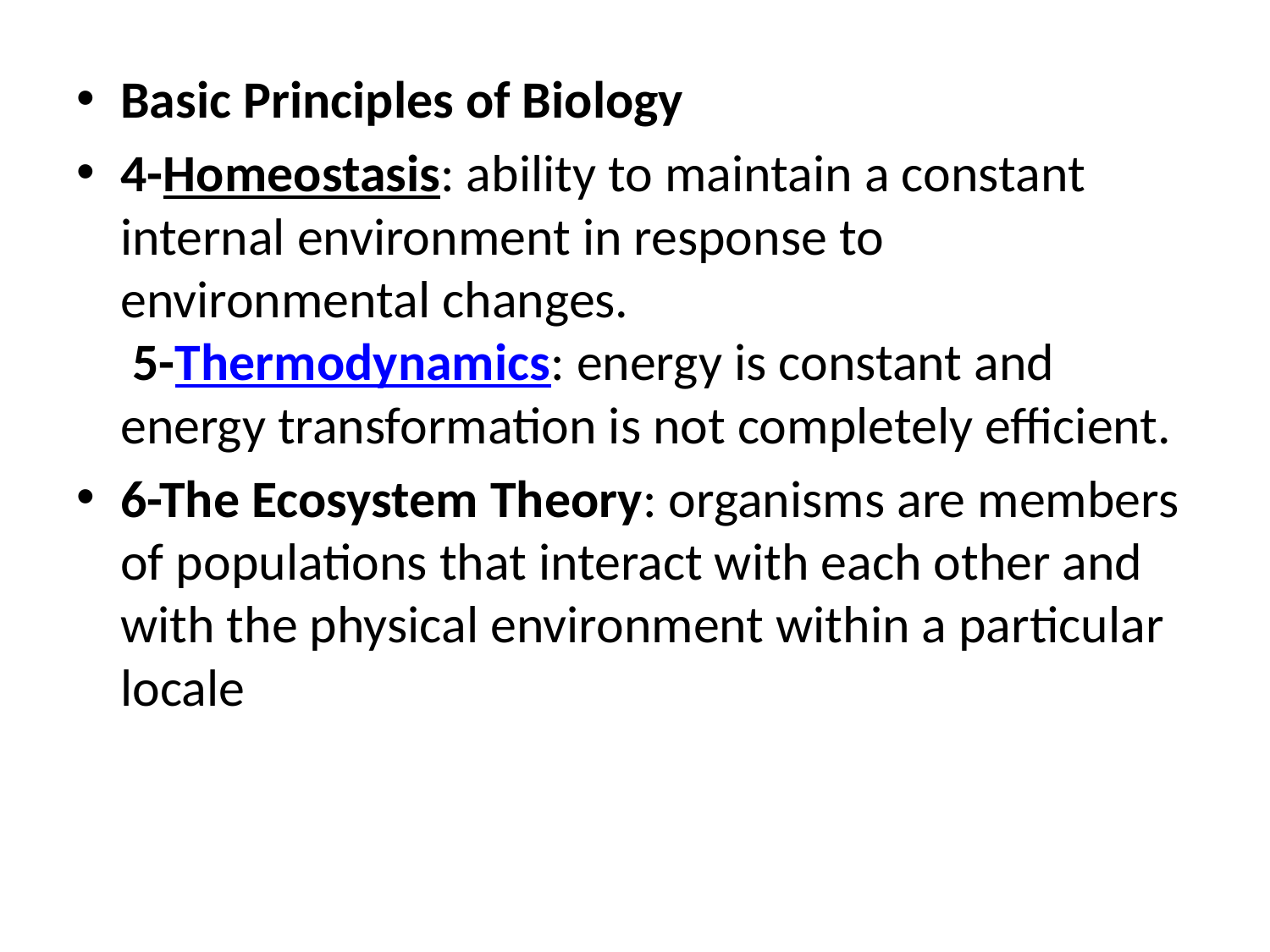

#
Basic Principles of Biology
4-Homeostasis: ability to maintain a constant internal environment in response to environmental changes.
 5-Thermodynamics: energy is constant and energy transformation is not completely efficient.
6-The Ecosystem Theory: organisms are members of populations that interact with each other and with the physical environment within a particular locale